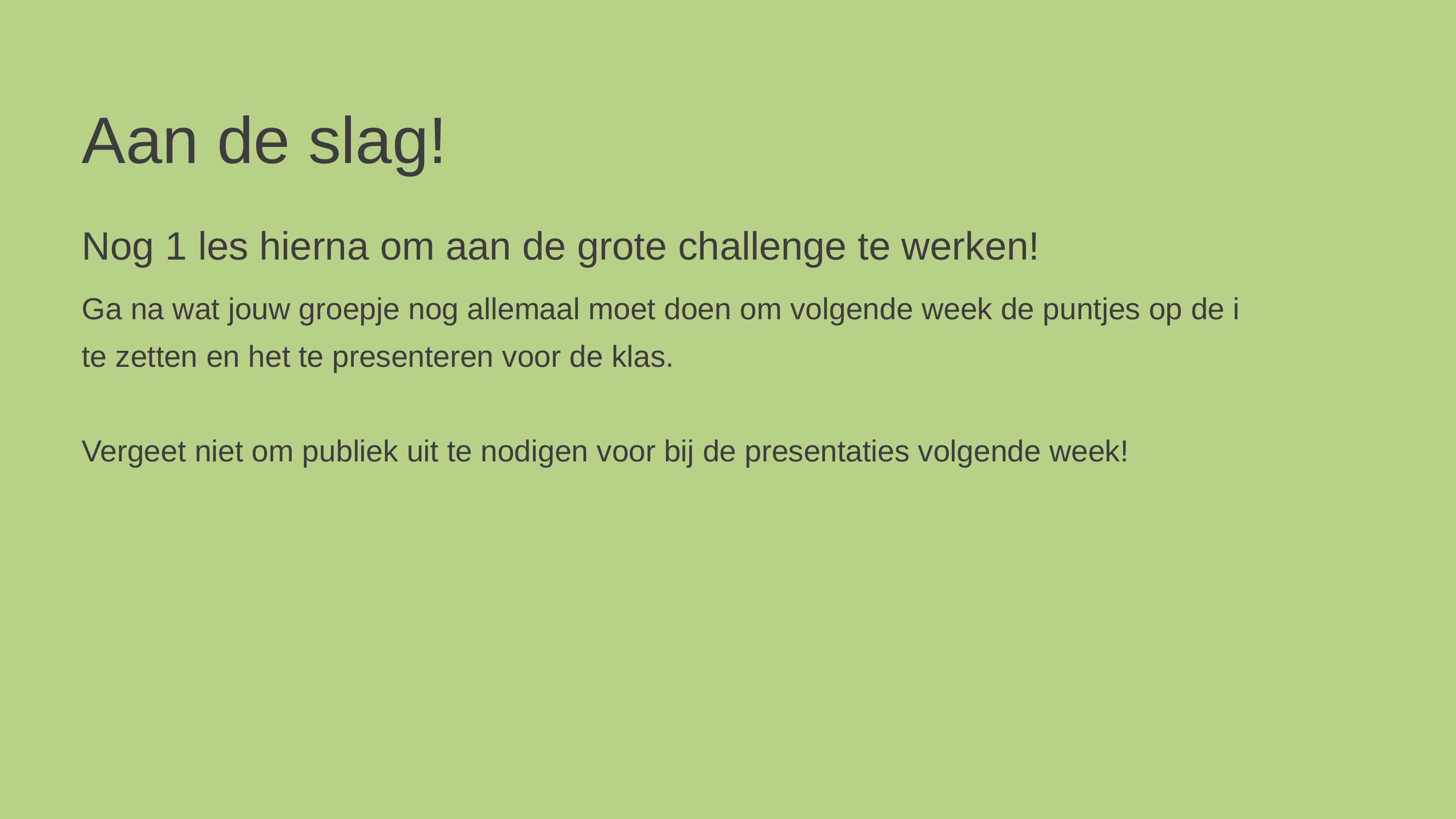

Aan de slag!
Nog 1 les hierna om aan de grote challenge te werken!
Ga na wat jouw groepje nog allemaal moet doen om volgende week de puntjes op de i te zetten en het te presenteren voor de klas.

Vergeet niet om publiek uit te nodigen voor bij de presentaties volgende week!